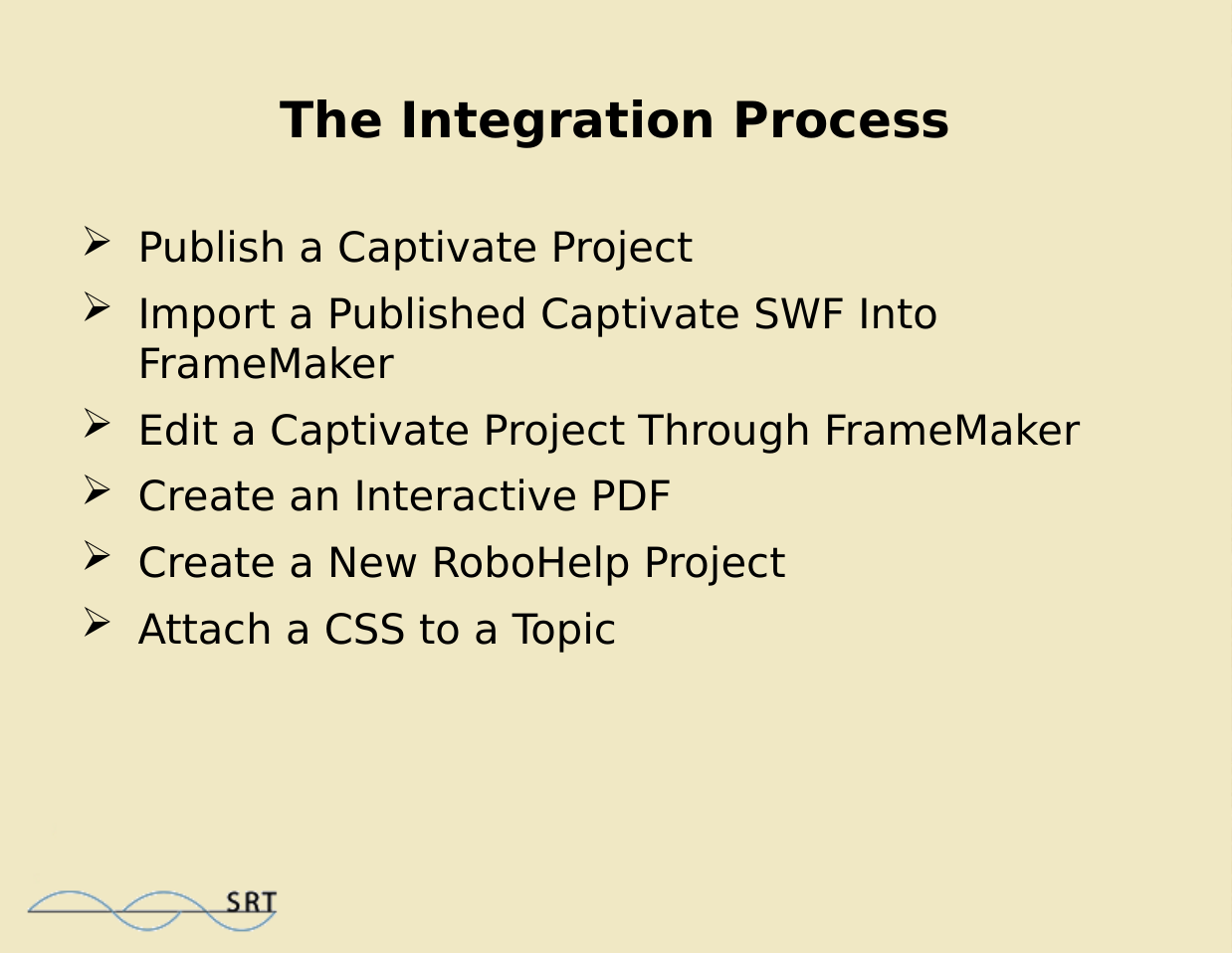

# The Integration Process
Publish a Captivate Project
Import a Published Captivate SWF Into FrameMaker
Edit a Captivate Project Through FrameMaker
Create an Interactive PDF
Create a New RoboHelp Project
Attach a CSS to a Topic